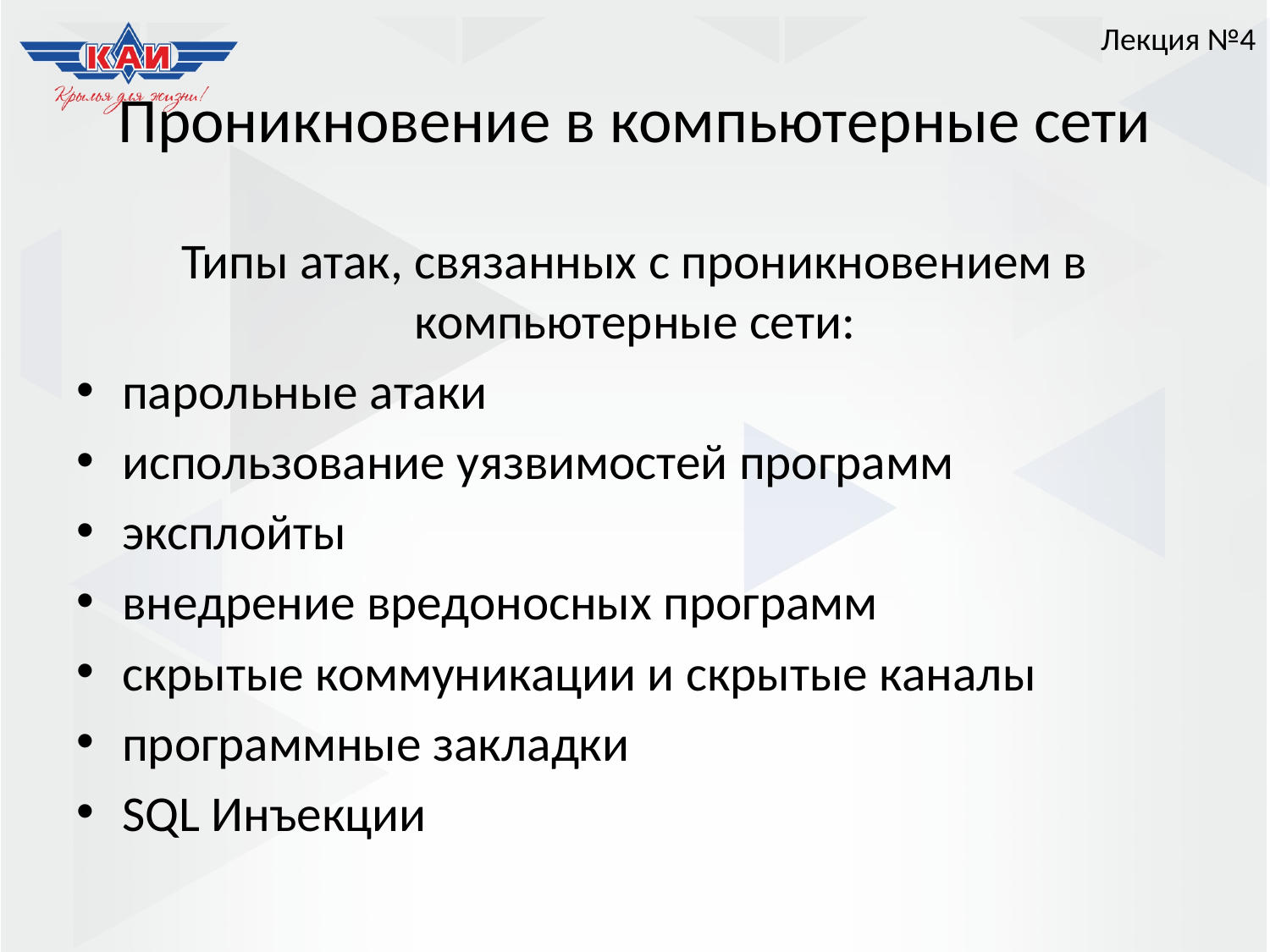

Лекция №4
# Проникновение в компьютерные сети
Типы атак, связанных с проникновением в компьютерные сети:
парольные атаки
использование уязвимостей программ
эксплойты
внедрение вредоносных программ
скрытые коммуникации и скрытые каналы
программные закладки
SQL Инъекции